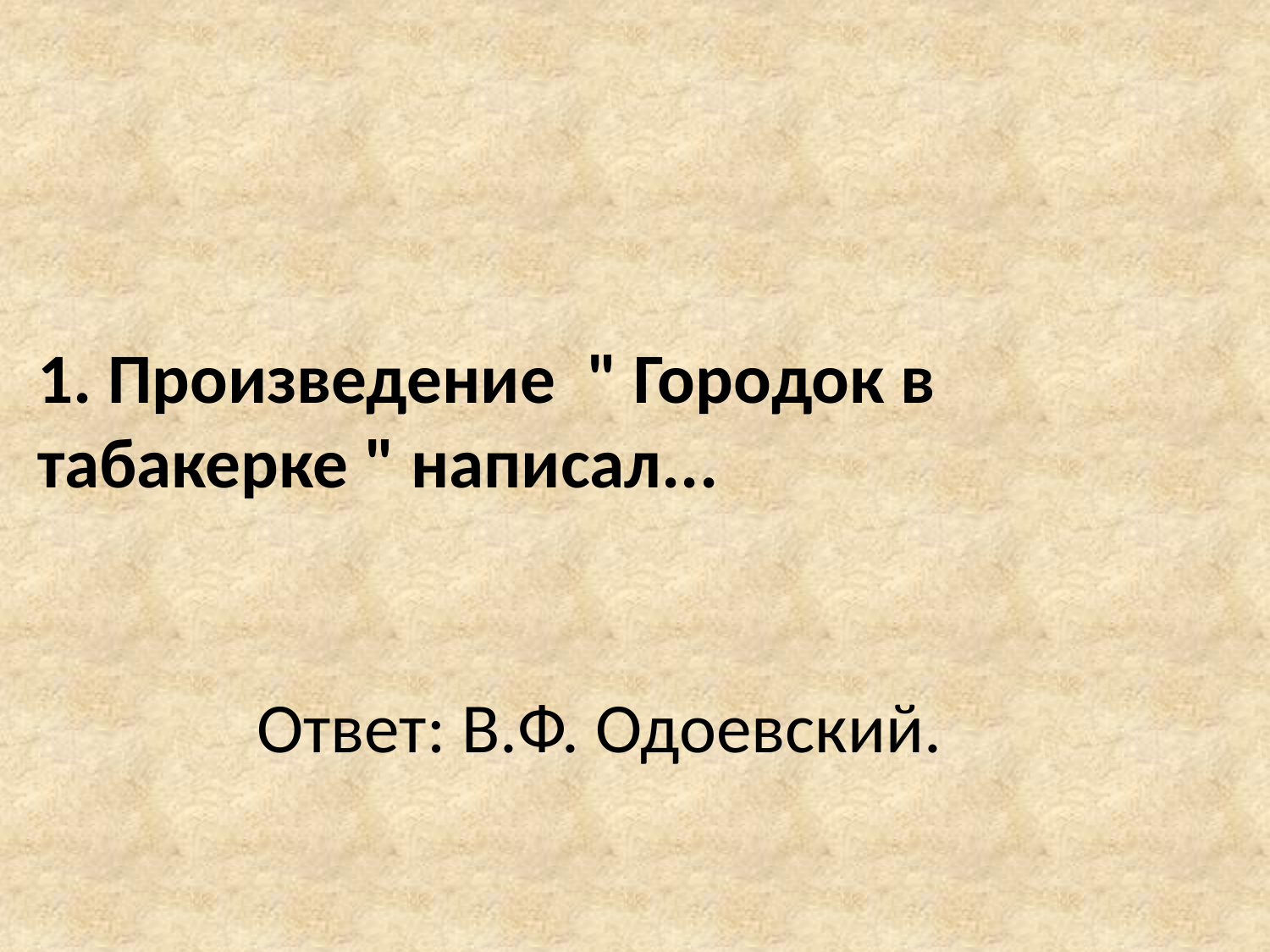

1. Произведение  " Городок в табакерке " написал...
Ответ: В.Ф. Одоевский.